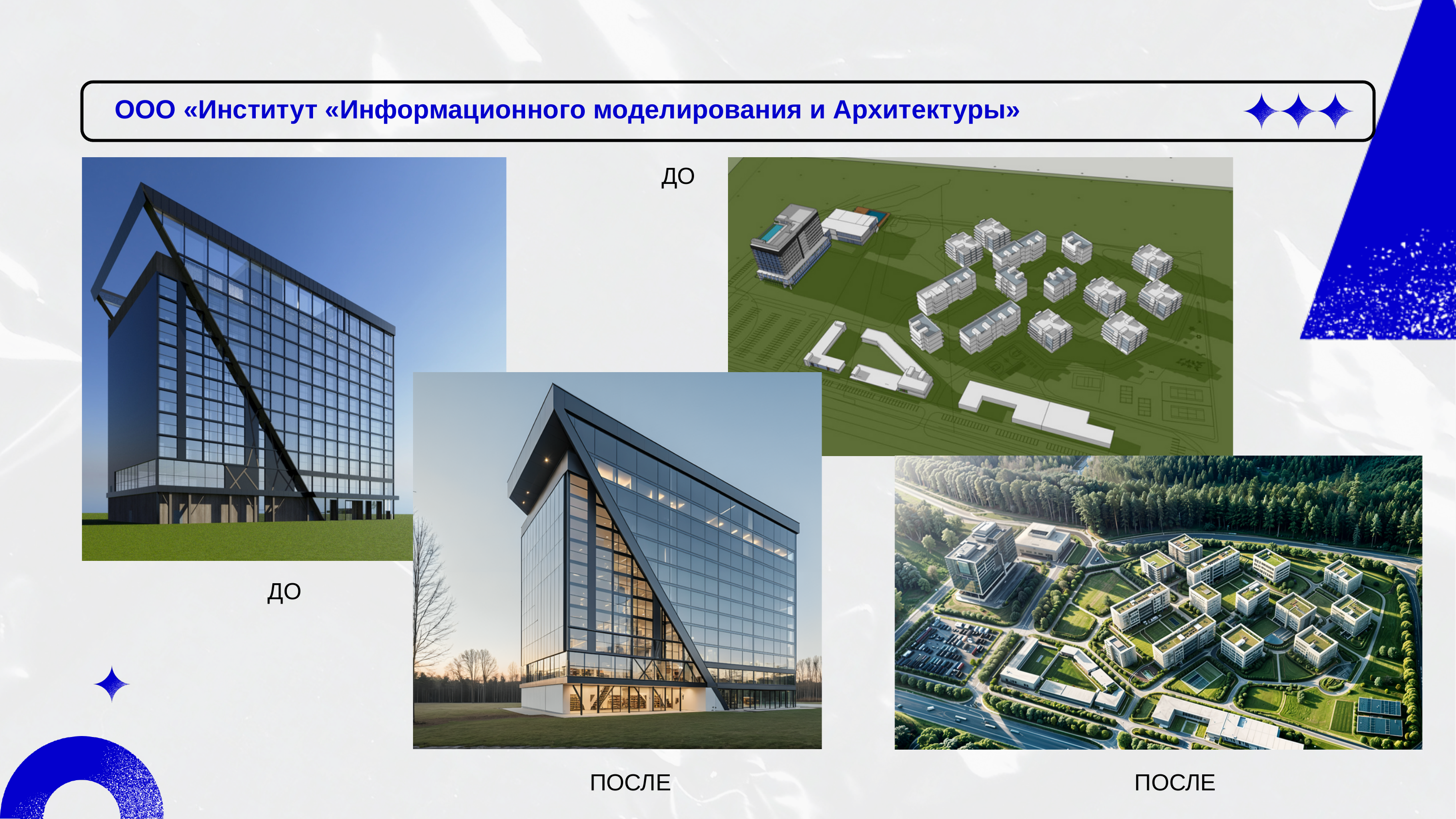

ООО «Институт «Информационного моделирования и Архитектуры»
ДО

ДО

ПОСЛЕ
ПОСЛЕ